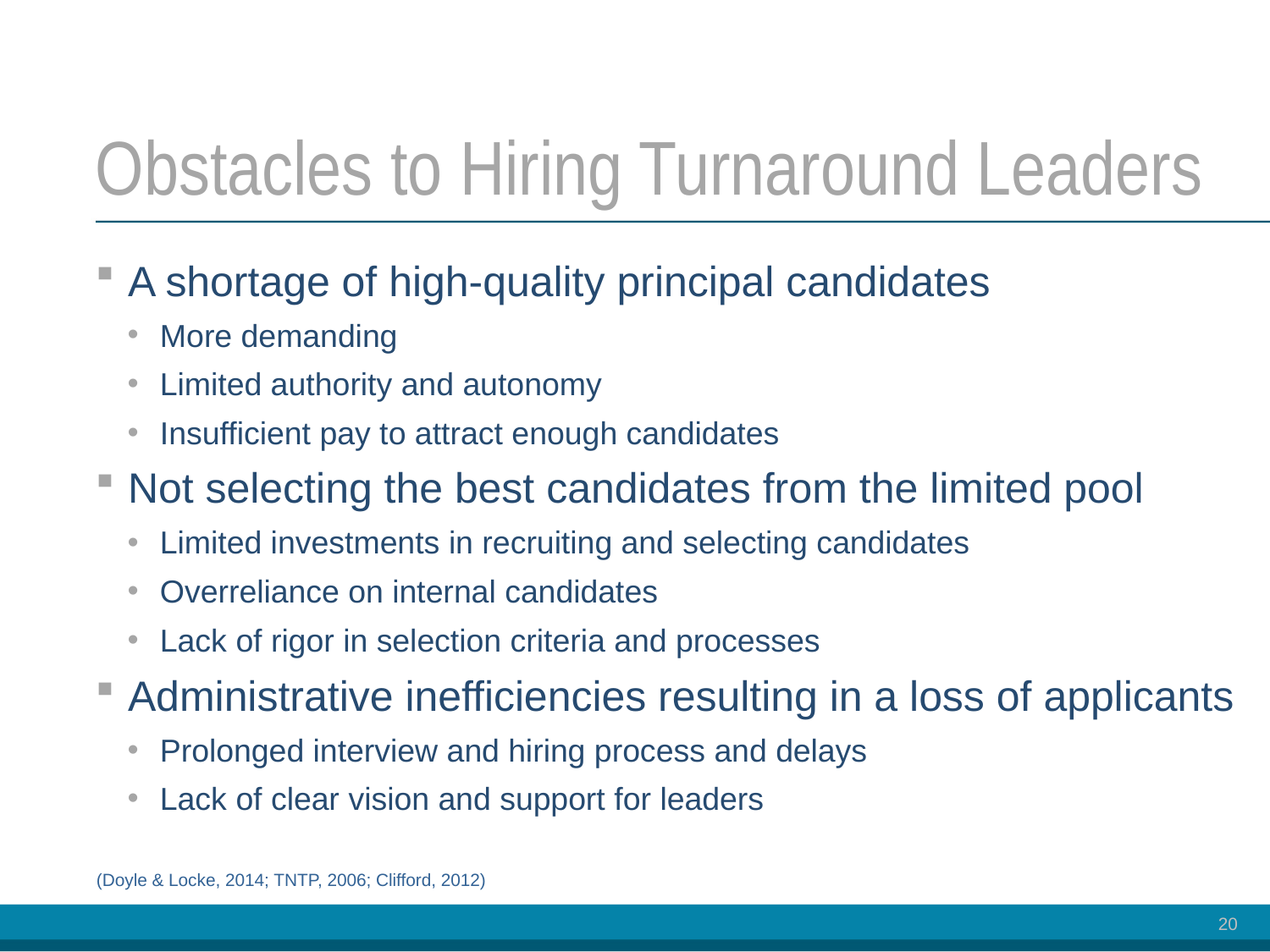

# Obstacles to Hiring Turnaround Leaders
A shortage of high-quality principal candidates
More demanding
Limited authority and autonomy
Insufficient pay to attract enough candidates
Not selecting the best candidates from the limited pool
Limited investments in recruiting and selecting candidates
Overreliance on internal candidates
Lack of rigor in selection criteria and processes
Administrative inefficiencies resulting in a loss of applicants
Prolonged interview and hiring process and delays
Lack of clear vision and support for leaders

(Doyle & Locke, 2014; TNTP, 2006; Clifford, 2012)
20